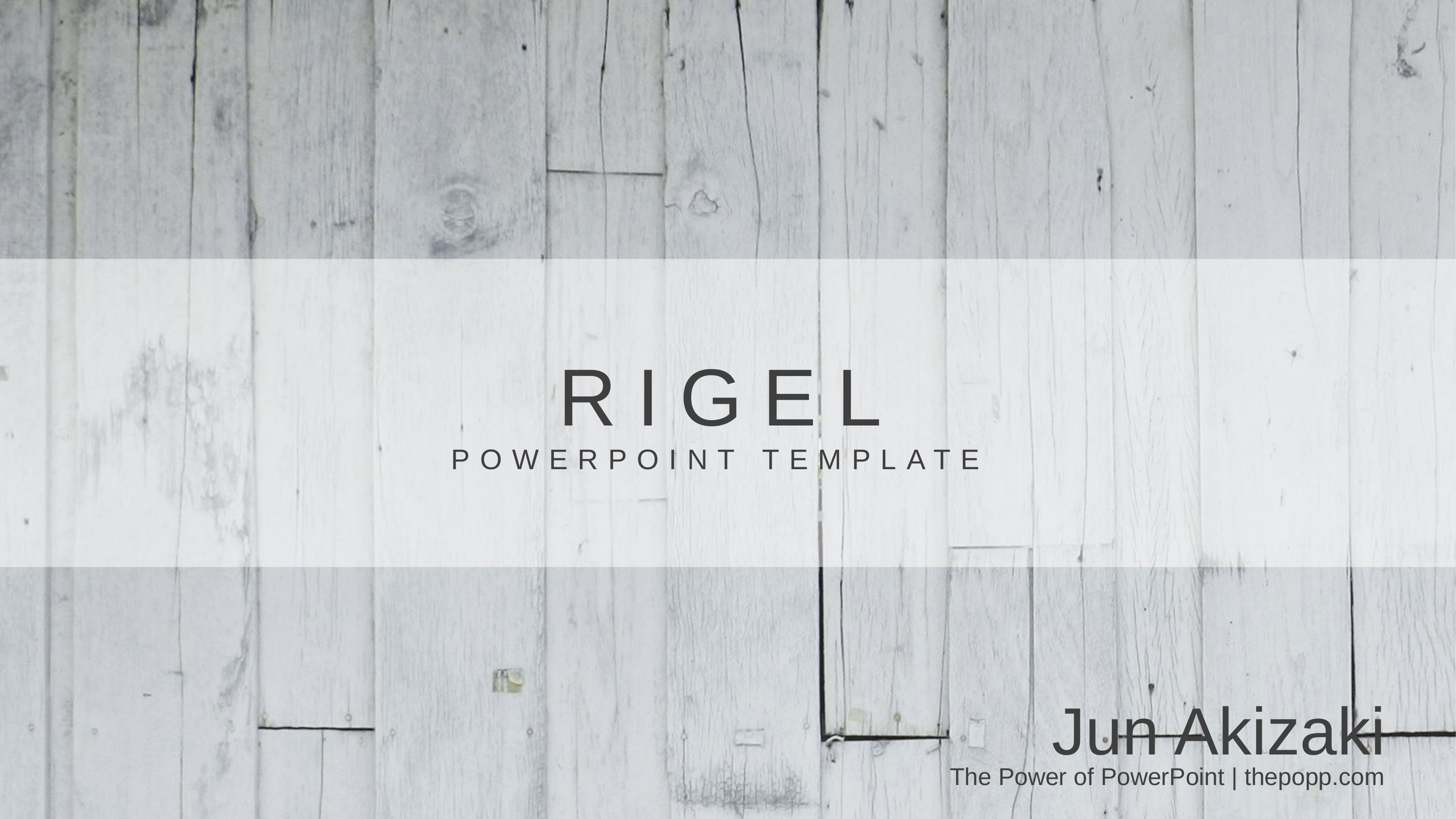

# RIGEL
POWERPOINT TEMPLATE
Jun Akizaki
The Power of PowerPoint | thepopp.com